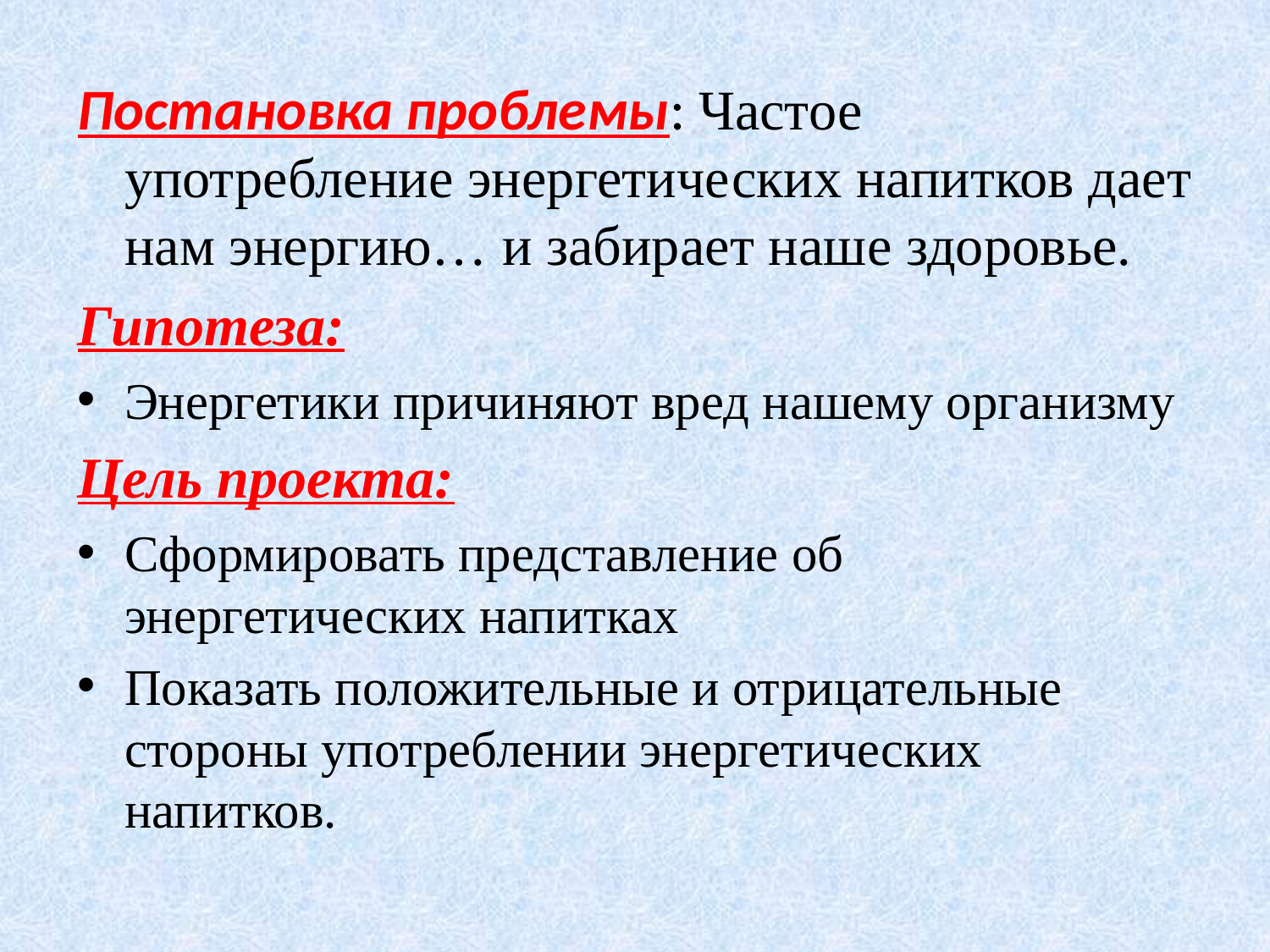

Постановка проблемы: Частое употребление энергетических напитков дает нам энергию… и забирает наше здоровье.
Гипотеза:
Энергетики причиняют вред нашему организму
Цель проекта:
Сформировать представление об энергетических напитках
Показать положительные и отрицательные стороны употреблении энергетических напитков.